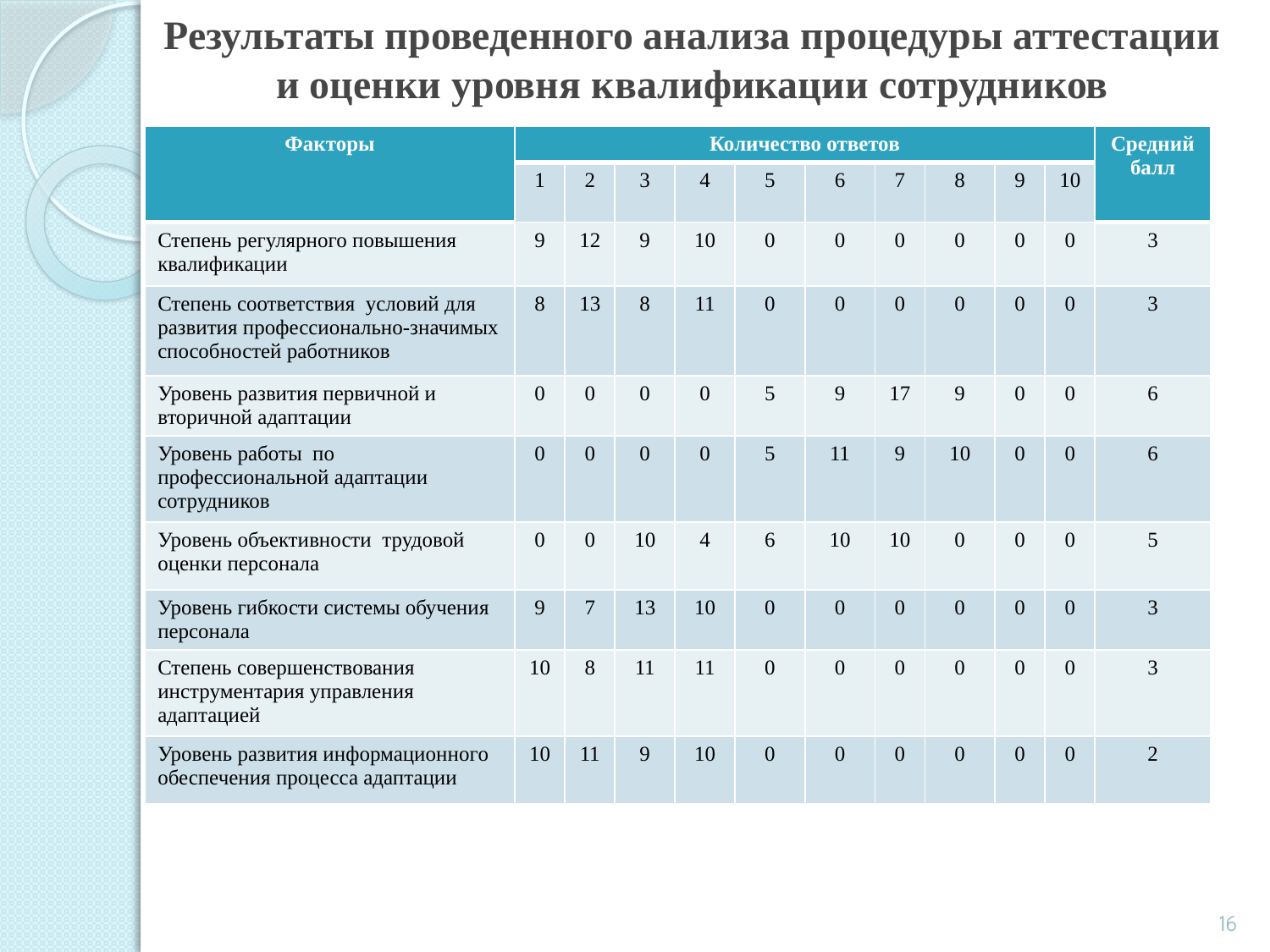

# Результаты проведенного анализа процедуры аттестации и оценки уровня квалификации сотрудников
| Факторы | Количество ответов |  |  |  |  |  |  |  |  |  | Средний балл |
| --- | --- | --- | --- | --- | --- | --- | --- | --- | --- | --- | --- |
|  | 1 | 2 | 3 | 4 | 5 | 6 | 7 | 8 | 9 | 10 |  |
| Степень регулярного повышения квалификации | 9 | 12 | 9 | 10 | 0 | 0 | 0 | 0 | 0 | 0 | 3 |
| Степень соответствия условий для развития профессионально-значимых способностей работников | 8 | 13 | 8 | 11 | 0 | 0 | 0 | 0 | 0 | 0 | 3 |
| Уровень развития первичной и вторичной адаптации | 0 | 0 | 0 | 0 | 5 | 9 | 17 | 9 | 0 | 0 | 6 |
| Уровень работы по профессиональной адаптации сотрудников | 0 | 0 | 0 | 0 | 5 | 11 | 9 | 10 | 0 | 0 | 6 |
| Уровень объективности трудовой оценки персонала | 0 | 0 | 10 | 4 | 6 | 10 | 10 | 0 | 0 | 0 | 5 |
| Уровень гибкости системы обучения персонала | 9 | 7 | 13 | 10 | 0 | 0 | 0 | 0 | 0 | 0 | 3 |
| Степень совершенствования инструментария управления адаптацией | 10 | 8 | 11 | 11 | 0 | 0 | 0 | 0 | 0 | 0 | 3 |
| Уровень развития информационного обеспечения процесса адаптации | 10 | 11 | 9 | 10 | 0 | 0 | 0 | 0 | 0 | 0 | 2 |
16